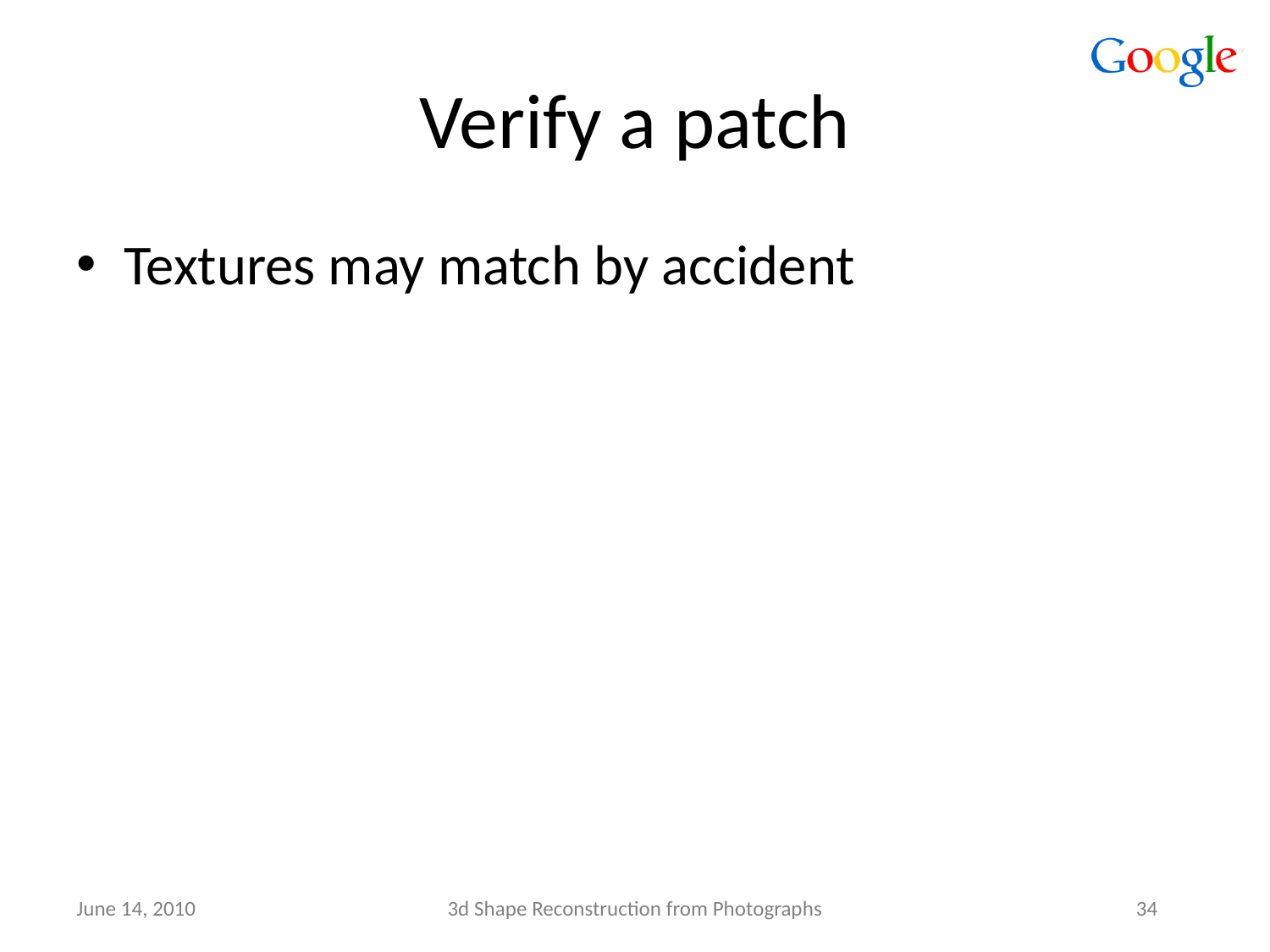

# Verify a patch
Textures may match by accident